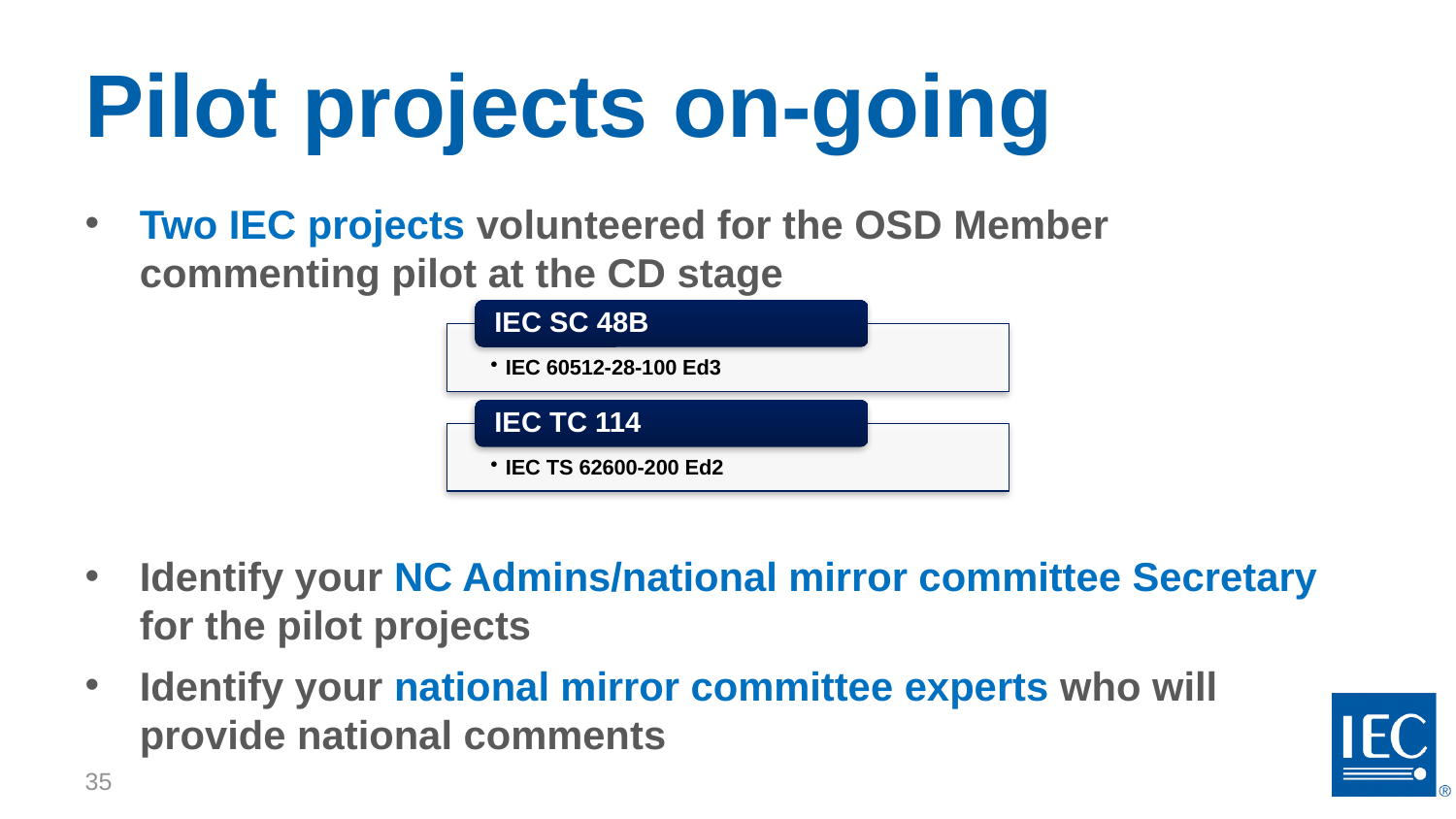

# Pilot projects on-going
Two IEC projects volunteered for the OSD Member commenting pilot at the CD stage

Identify your NC Admins/national mirror committee Secretary for the pilot projects
Identify your national mirror committee experts who will provide national comments
 IEC 60512-28-100 Ed3
IEC SC 48B
 IEC TS 62600-200 Ed2
IEC TC 114
35